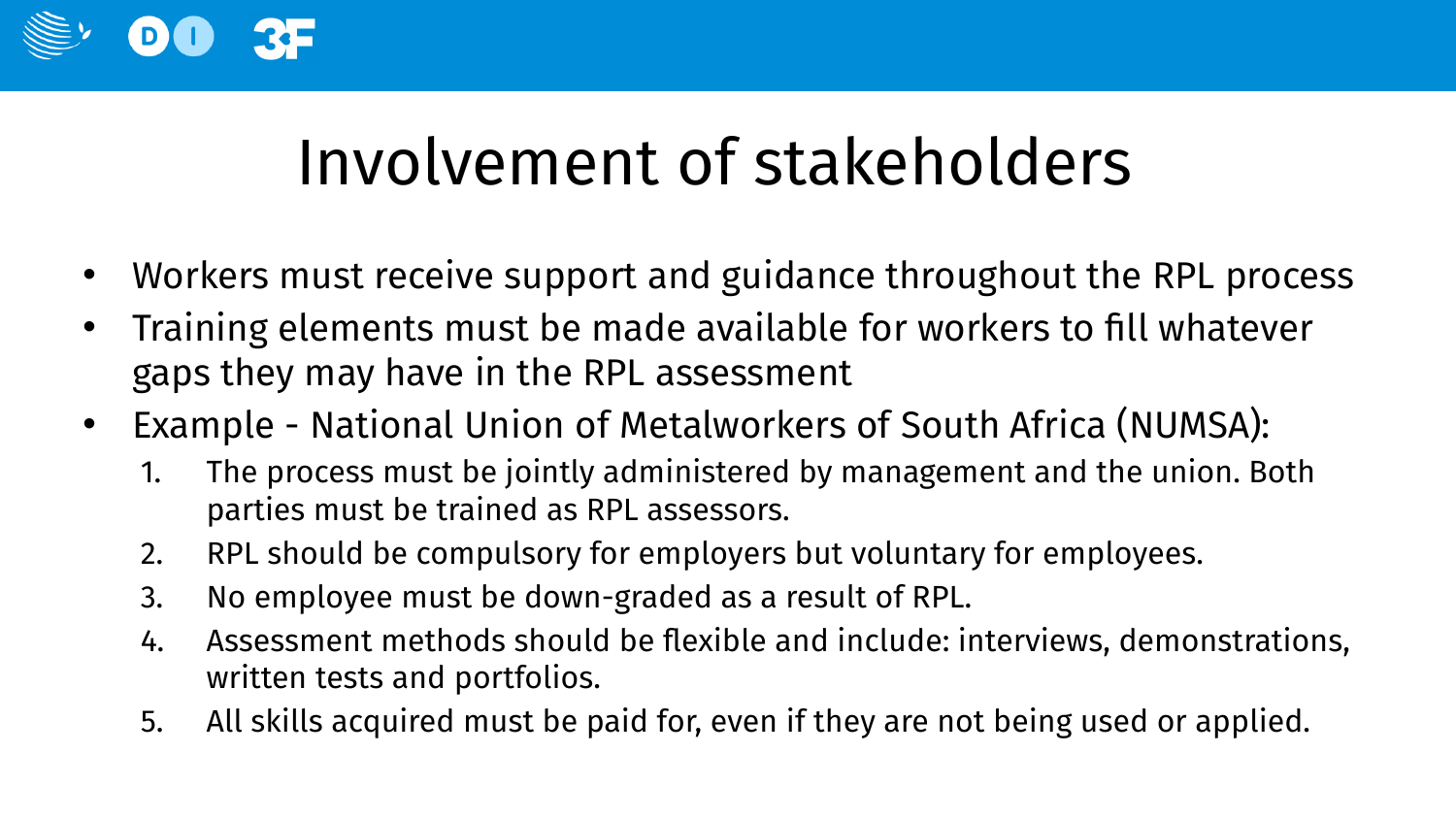

# Involvement of stakeholders
Workers must receive support and guidance throughout the RPL process
Training elements must be made available for workers to fill whatever gaps they may have in the RPL assessment
Example - National Union of Metalworkers of South Africa (NUMSA):
The process must be jointly administered by management and the union. Both parties must be trained as RPL assessors.
RPL should be compulsory for employers but voluntary for employees.
No employee must be down-graded as a result of RPL.
Assessment methods should be flexible and include: interviews, demonstrations, written tests and portfolios.
All skills acquired must be paid for, even if they are not being used or applied.